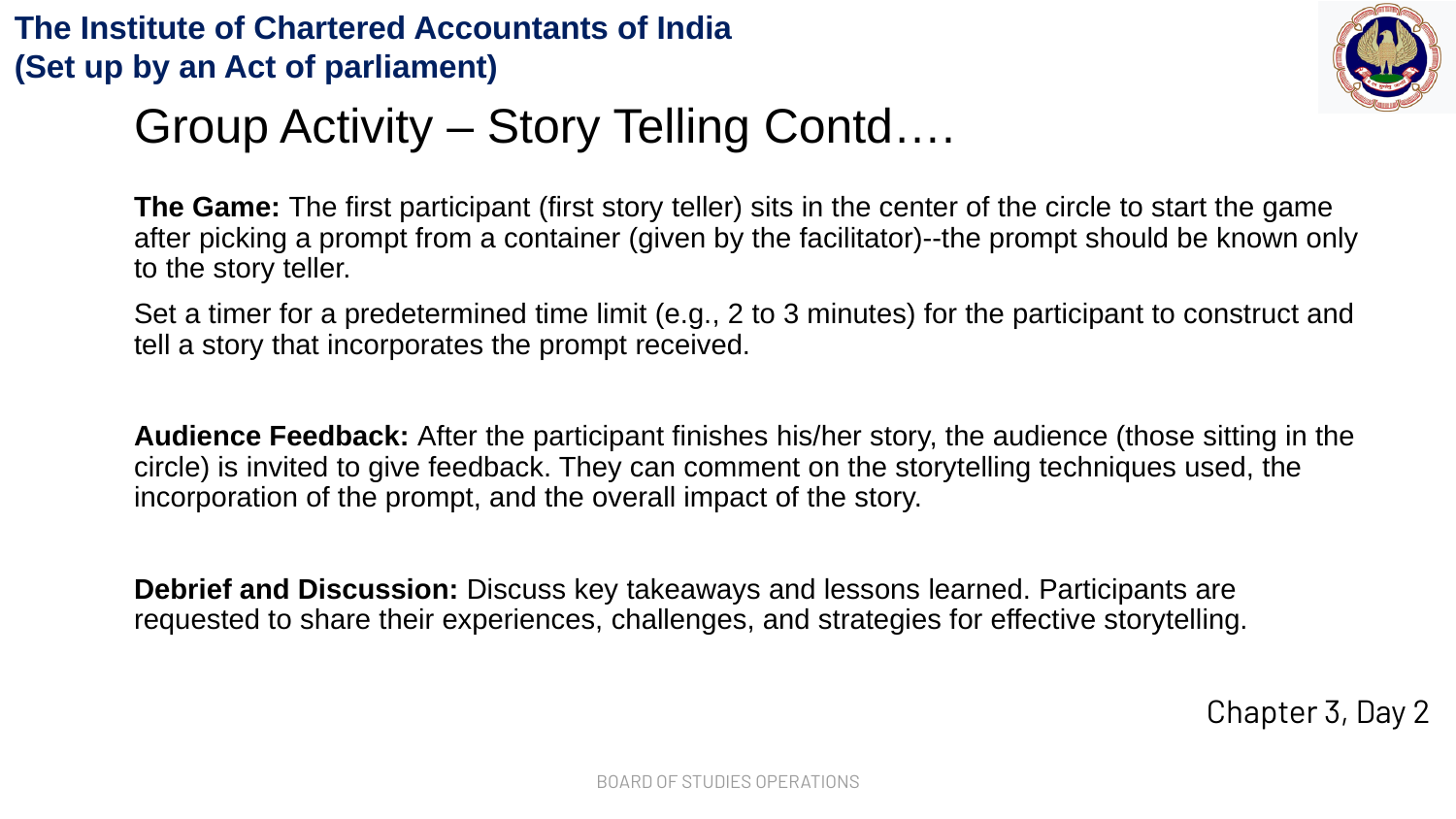

Group Activity – Story Telling Contd….
The Game: The first participant (first story teller) sits in the center of the circle to start the game after picking a prompt from a container (given by the facilitator)--the prompt should be known only to the story teller.
Set a timer for a predetermined time limit (e.g., 2 to 3 minutes) for the participant to construct and tell a story that incorporates the prompt received.

Audience Feedback: After the participant finishes his/her story, the audience (those sitting in the circle) is invited to give feedback. They can comment on the storytelling techniques used, the incorporation of the prompt, and the overall impact of the story.

Debrief and Discussion: Discuss key takeaways and lessons learned. Participants are requested to share their experiences, challenges, and strategies for effective storytelling.
BOARD OF STUDIES OPERATIONS